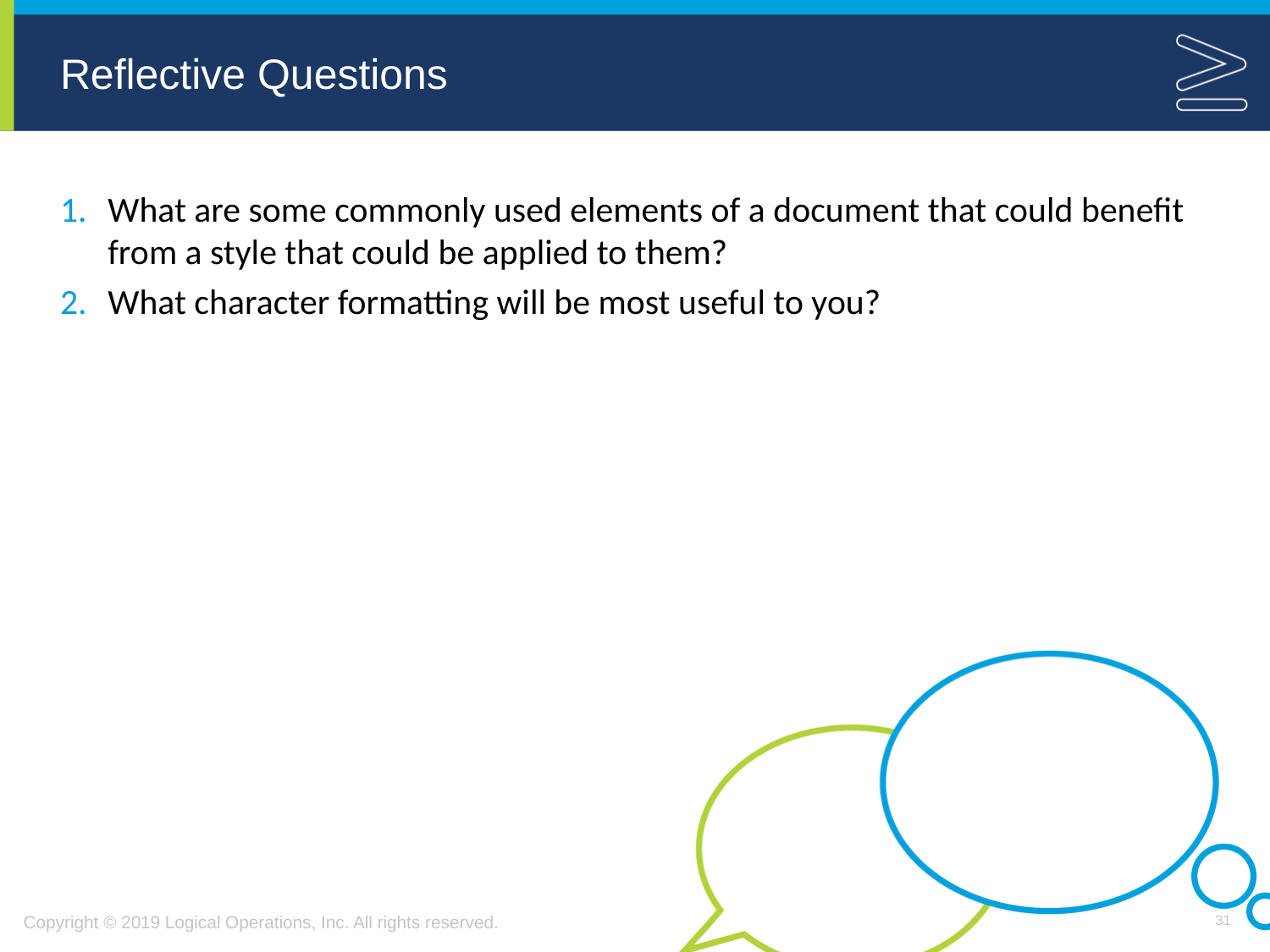

# Reflective Questions
What are some commonly used elements of a document that could benefit from a style that could be applied to them?
What character formatting will be most useful to you?
31